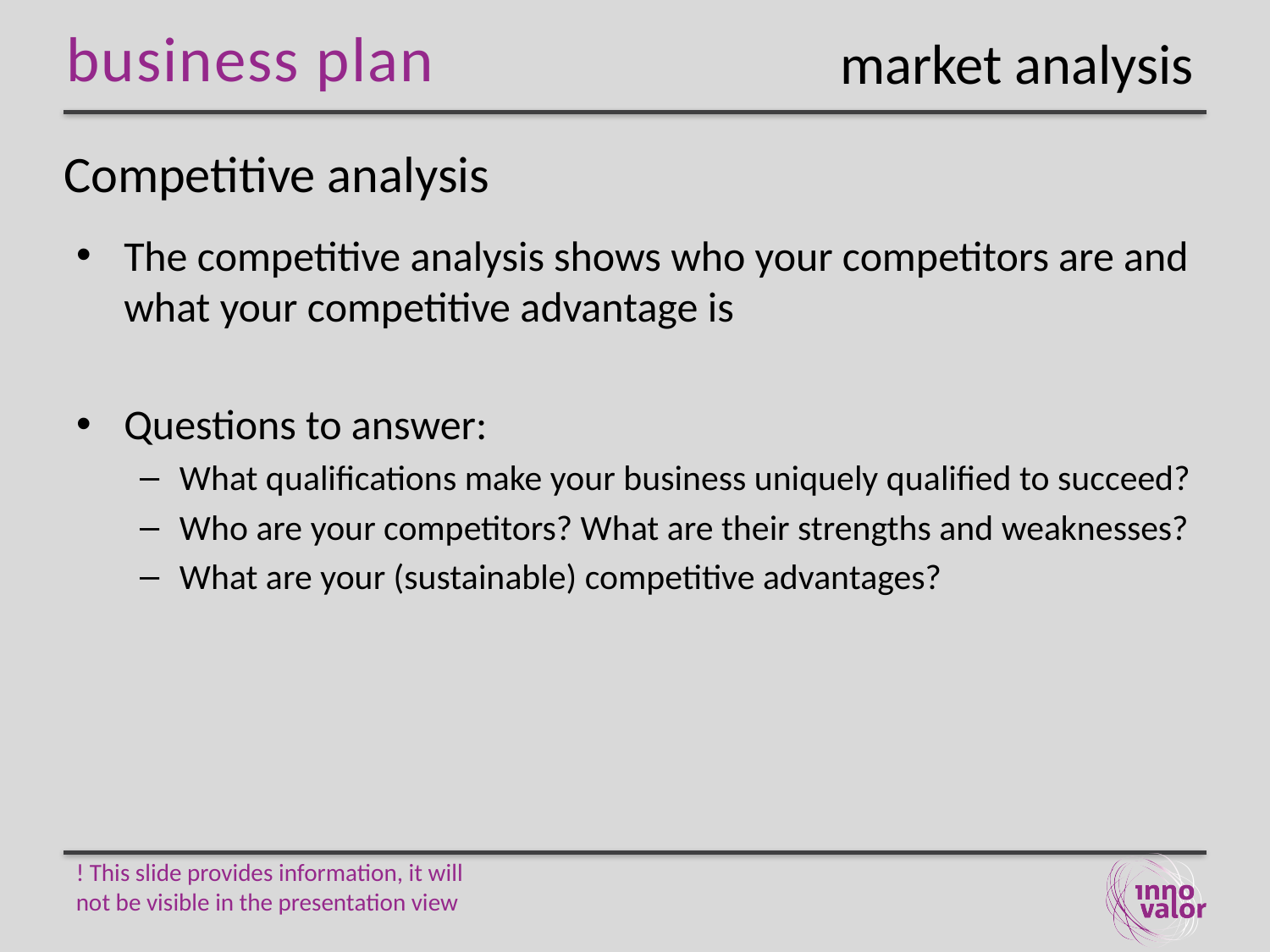

market analysis
# Competitive analysis
The competitive analysis shows who your competitors are and what your competitive advantage is

Questions to answer:
What qualifications make your business uniquely qualified to succeed?
Who are your competitors? What are their strengths and weaknesses?
What are your (sustainable) competitive advantages?

! This slide provides information, it will not be visible in the presentation view